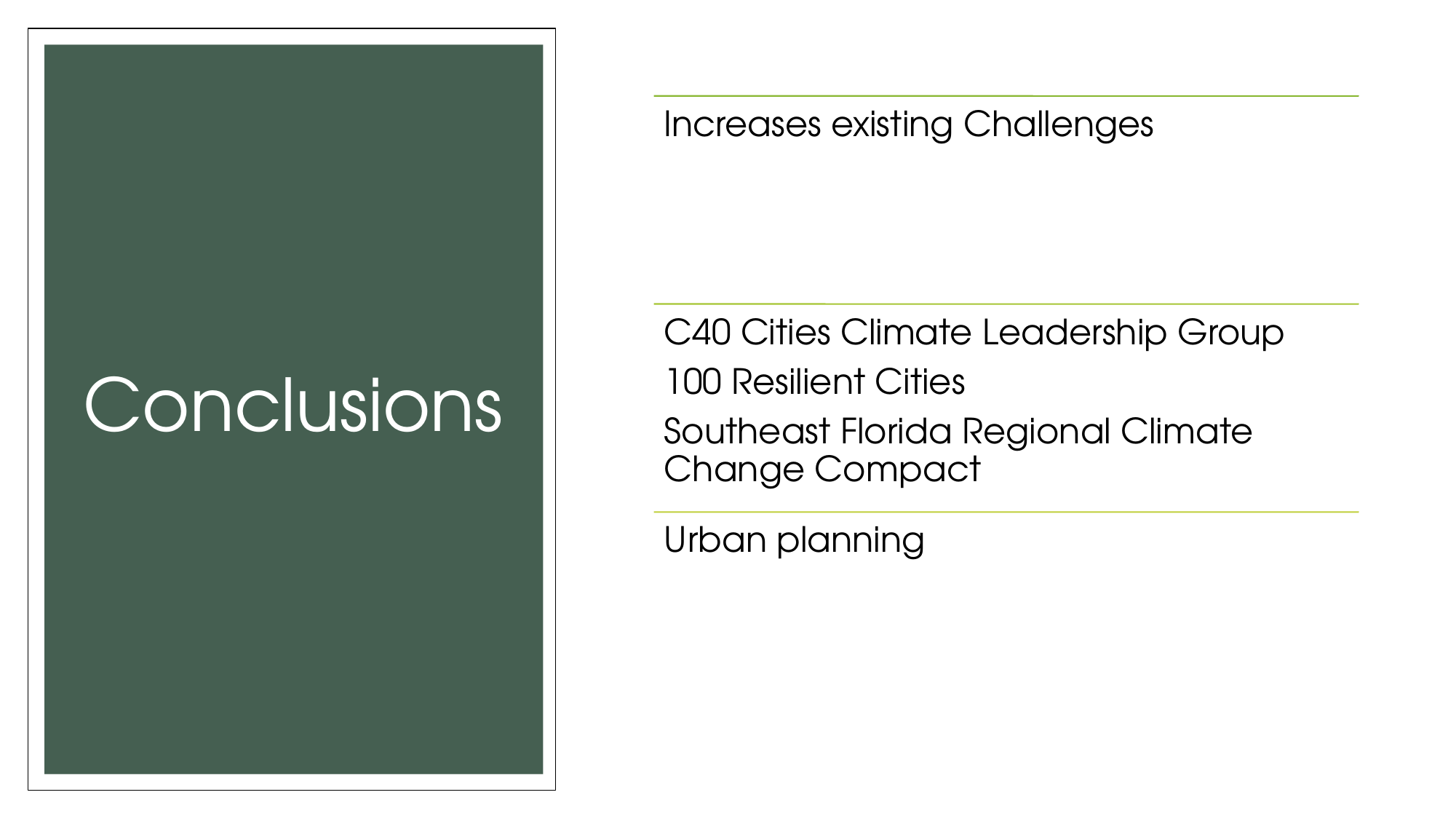

# Conclusions
Increases existing Challenges
C40 Cities Climate Leadership Group
100 Resilient Cities
Southeast Florida Regional Climate Change Compact
Urban planning